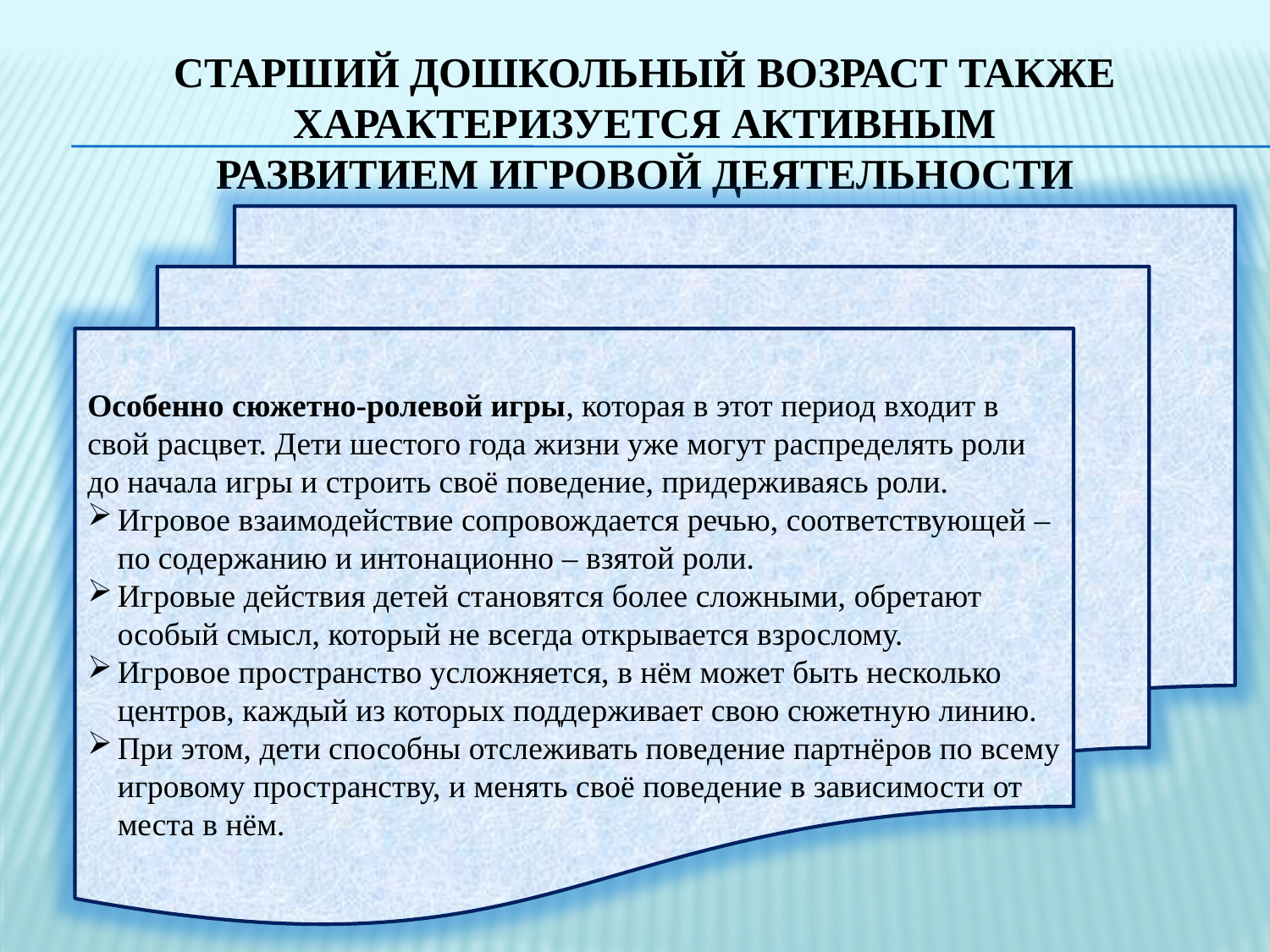

# Старший дошкольный возраст также характеризуется активным развитием игровой деятельности
Особенно сюжетно-ролевой игры, которая в этот период входит в свой расцвет. Дети шестого года жизни уже могут распределять роли до начала игры и строить своё поведение, придерживаясь роли.
Игровое взаимодействие сопровождается речью, соответствующей – по содержанию и интонационно – взятой роли.
Игровые действия детей становятся более сложными, обретают особый смысл, который не всегда открывается взрослому.
Игровое пространство усложняется, в нём может быть несколько центров, каждый из которых поддерживает свою сюжетную линию.
При этом, дети способны отслеживать поведение партнёров по всему игровому пространству, и менять своё поведение в зависимости от места в нём.